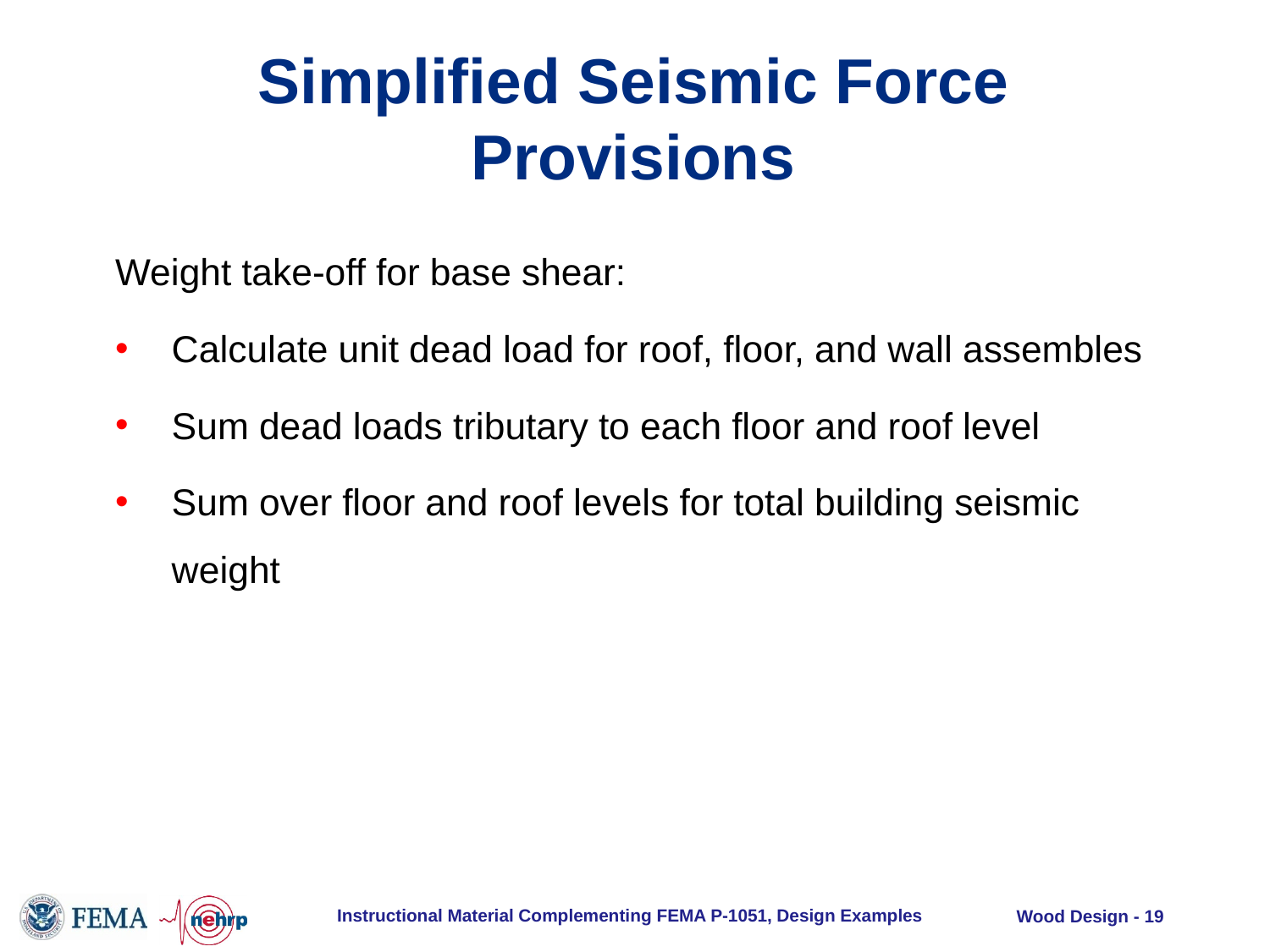

# Simplified Seismic Force Provisions
Weight take-off for base shear:
Calculate unit dead load for roof, floor, and wall assembles
Sum dead loads tributary to each floor and roof level
Sum over floor and roof levels for total building seismic weight